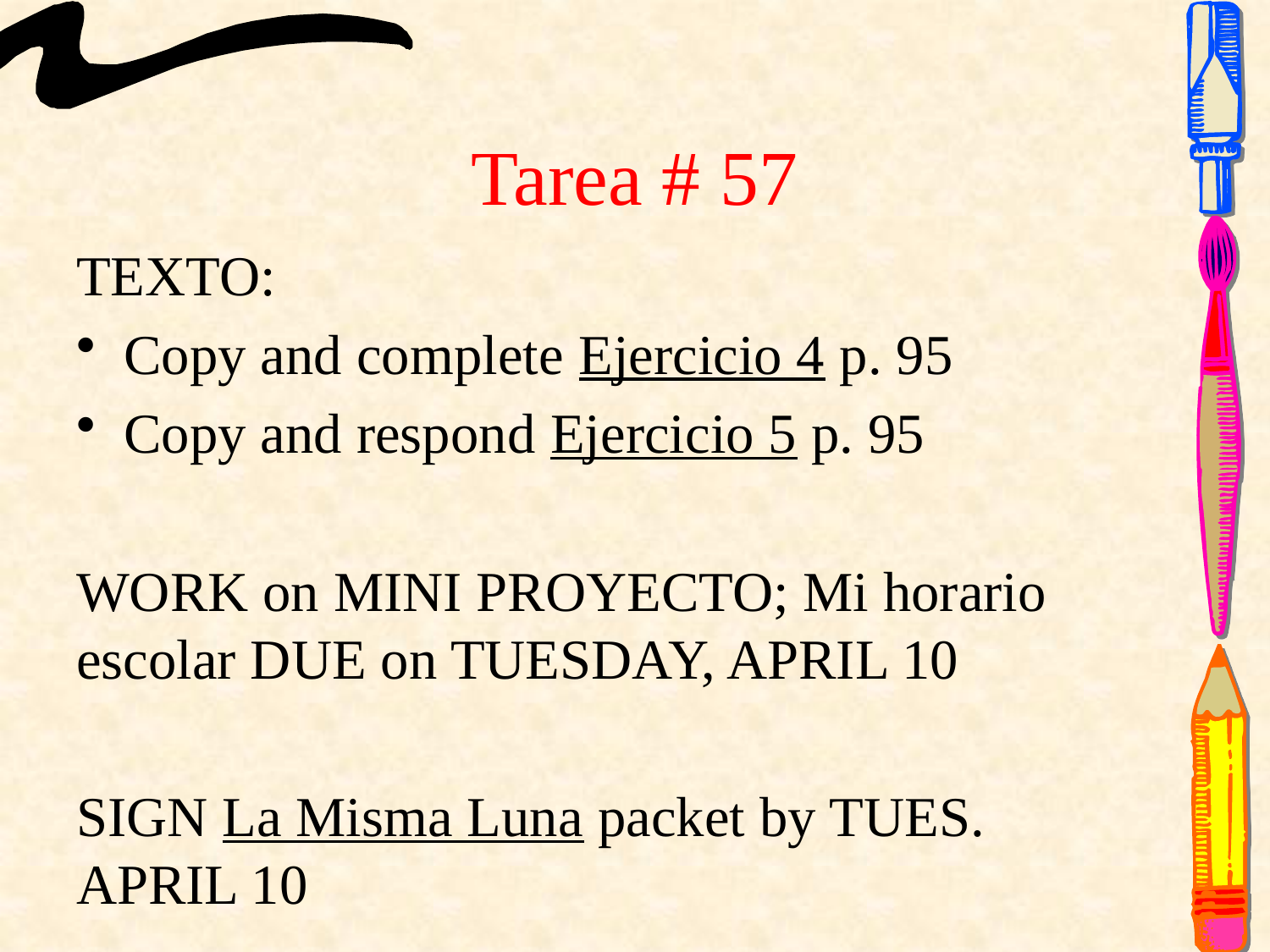

Tarea # 57
TEXTO:
Copy and complete Ejercicio 4 p. 95
Copy and respond Ejercicio 5 p. 95

WORK on MINI PROYECTO; Mi horario escolar DUE on TUESDAY, APRIL 10

SIGN La Misma Luna packet by TUES. APRIL 10